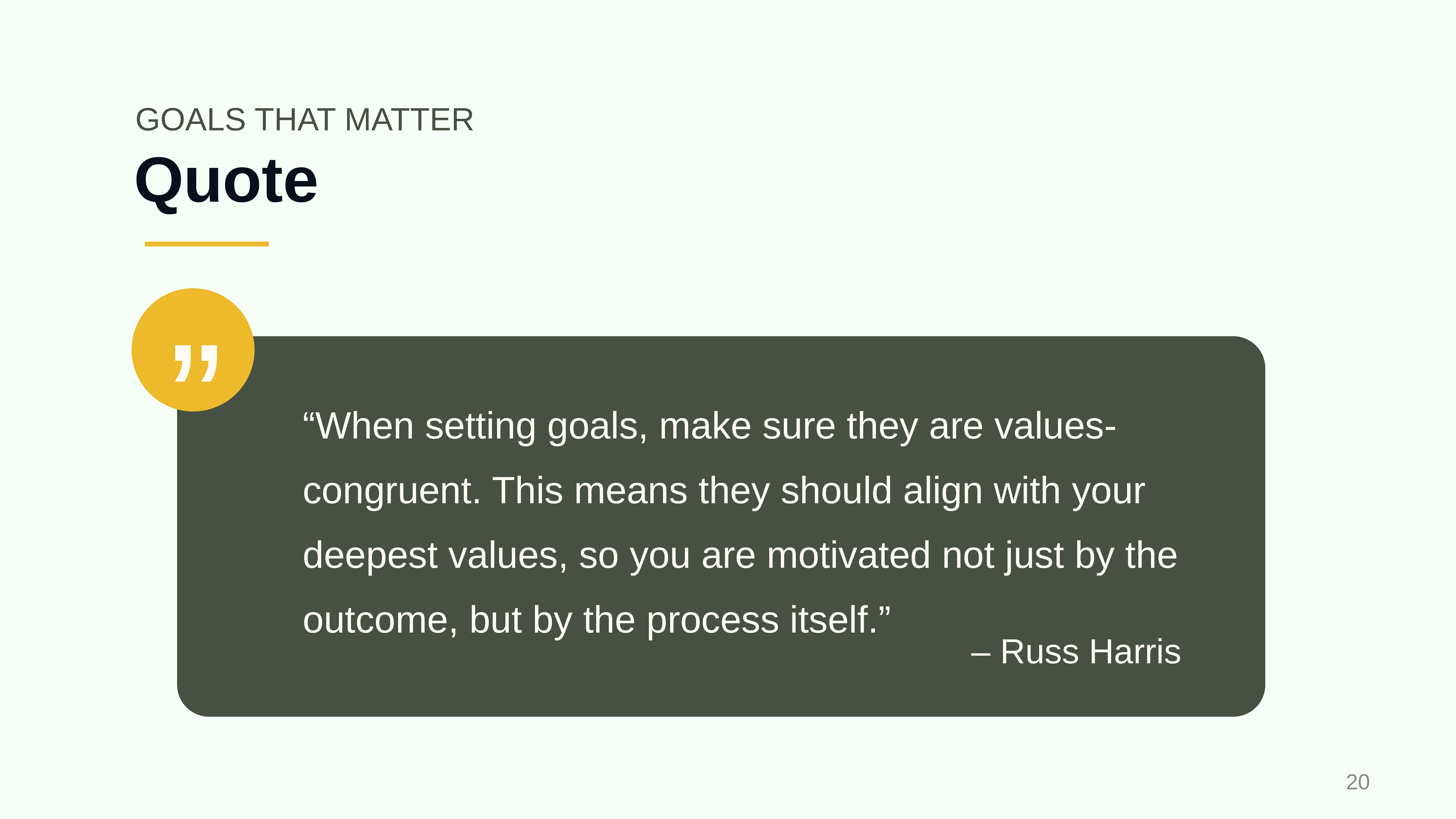

GOALS THAT MATTER
# Quote

”

“When setting goals, make sure they are values-congruent. This means they should align with your deepest values, so you are motivated not just by the outcome, but by the process itself.”
– Russ Harris
20